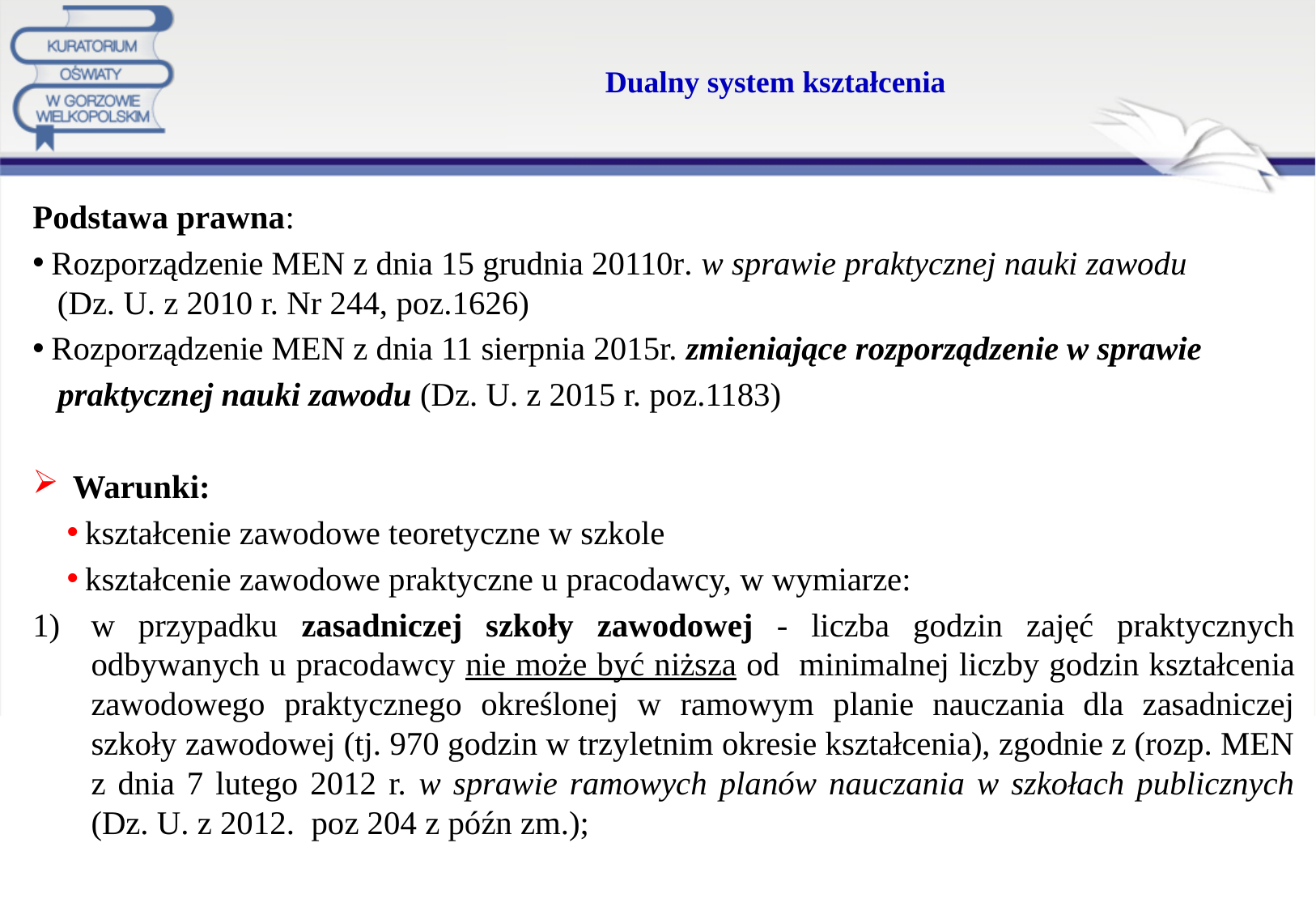

# Dualny system kształcenia
Podstawa prawna:
 Rozporządzenie MEN z dnia 15 grudnia 20110r. w sprawie praktycznej nauki zawodu
   (Dz. U. z 2010 r. Nr 244, poz.1626)
 Rozporządzenie MEN z dnia 11 sierpnia 2015r. zmieniające rozporządzenie w sprawie
   praktycznej nauki zawodu (Dz. U. z 2015 r. poz.1183)

  Warunki:
 kształcenie zawodowe teoretyczne w szkole
 kształcenie zawodowe praktyczne u pracodawcy, w wymiarze:
w przypadku zasadniczej szkoły zawodowej - liczba godzin zajęć praktycznych odbywanych u pracodawcy nie może być niższa od  minimalnej liczby godzin kształcenia zawodowego praktycznego określonej w ramowym planie nauczania dla zasadniczej szkoły zawodowej (tj. 970 godzin w trzyletnim okresie kształcenia), zgodnie z (rozp. MEN z dnia 7 lutego 2012 r. w sprawie ramowych planów nauczania w szkołach publicznych (Dz. U. z 2012.  poz 204 z późn zm.);